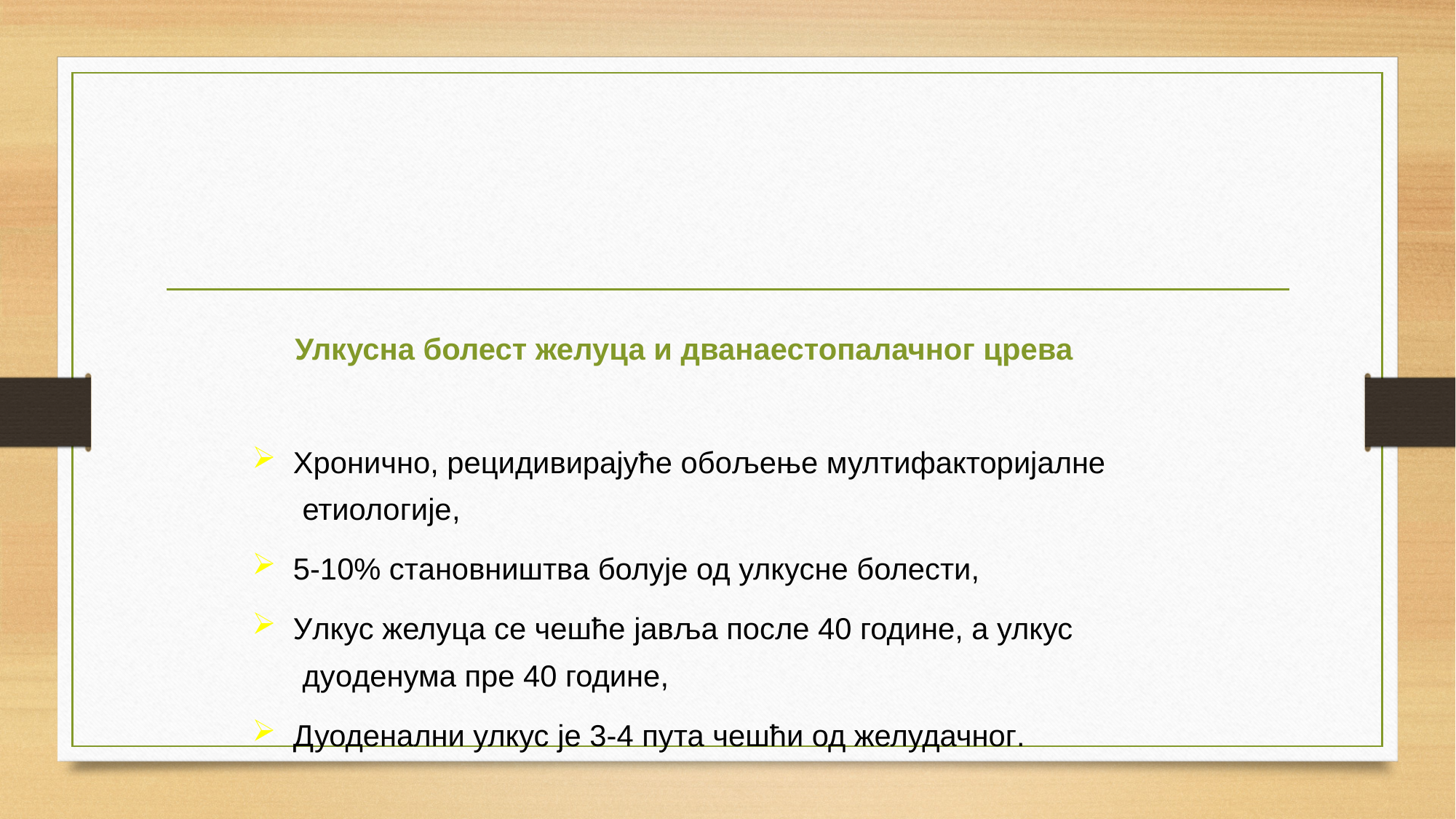

Улкусна болест желуца и дванаестопалачног црева
  Хронично, рецидивирајуће обољење мултифакторијалне
      етиологије,
  5-10% становништва болује од улкусне болести,
  Улкус желуца се чешће јавља после 40 године, а улкус
      дуоденума пре 40 године,
  Дуоденални улкус је 3-4 пута чешћи од желудачног.